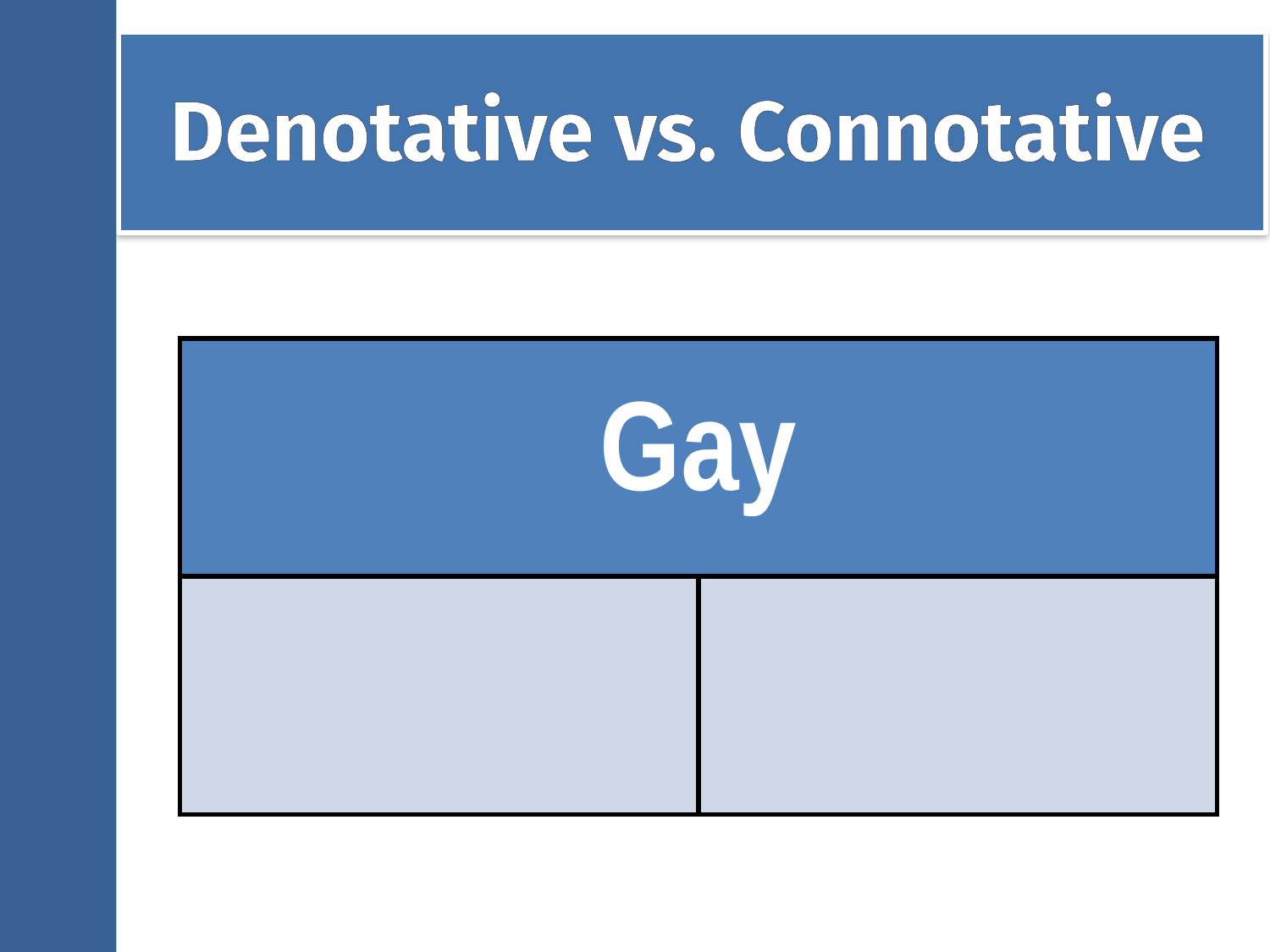

Denotative vs. Connotative
| Gay |  |
| --- | --- |
|  |  |